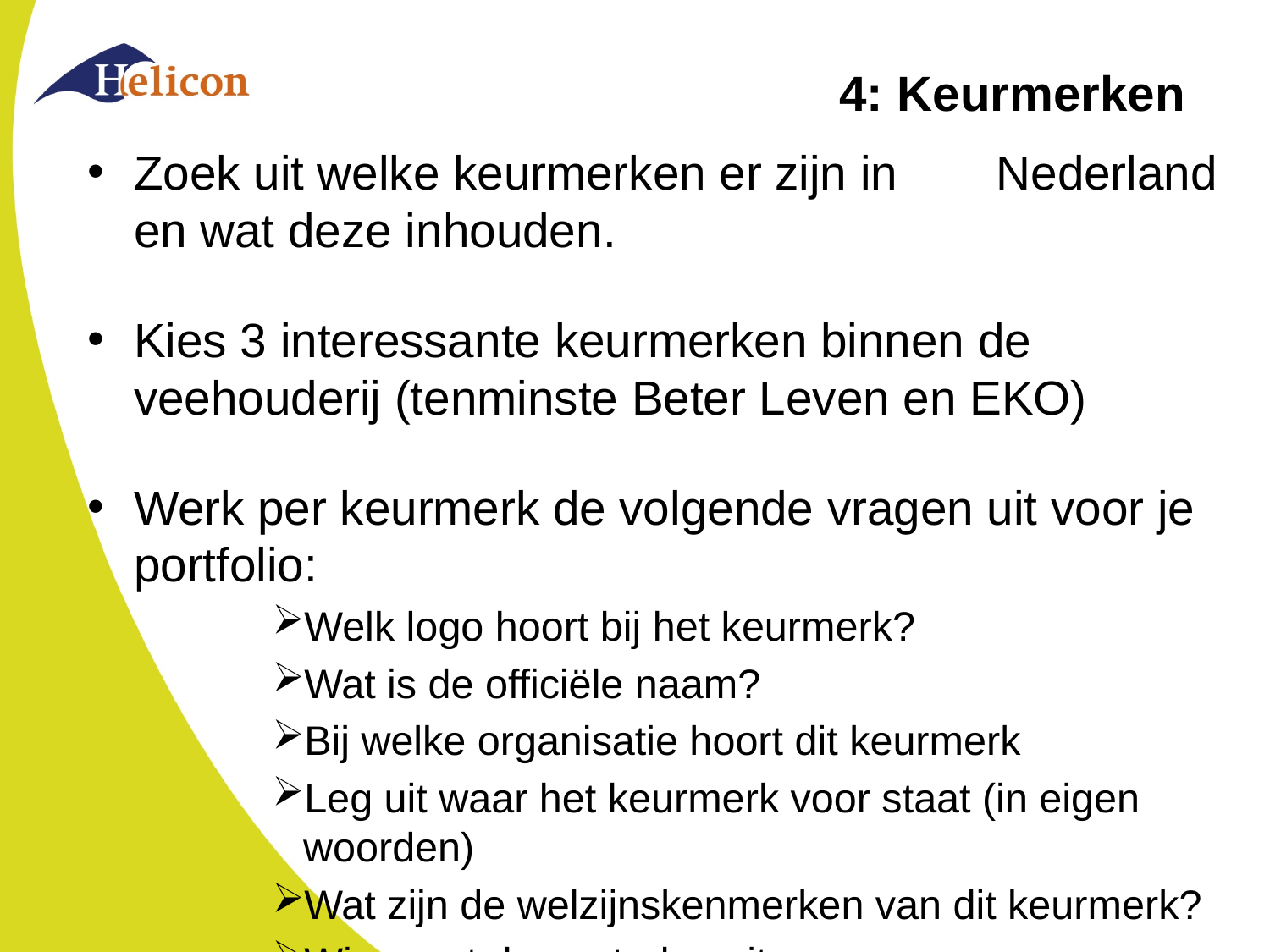

# 4: Keurmerken
Zoek uit welke keurmerken er zijn in 			Nederland en wat deze inhouden.

Kies 3 interessante keurmerken binnen de 			veehouderij (tenminste Beter Leven en EKO)

Werk per keurmerk de volgende vragen uit voor je portfolio:
Welk logo hoort bij het keurmerk?
Wat is de officiële naam?
Bij welke organisatie hoort dit keurmerk
Leg uit waar het keurmerk voor staat (in eigen woorden)
Wat zijn de welzijnskenmerken van dit keurmerk?
Wie voert de controles uit